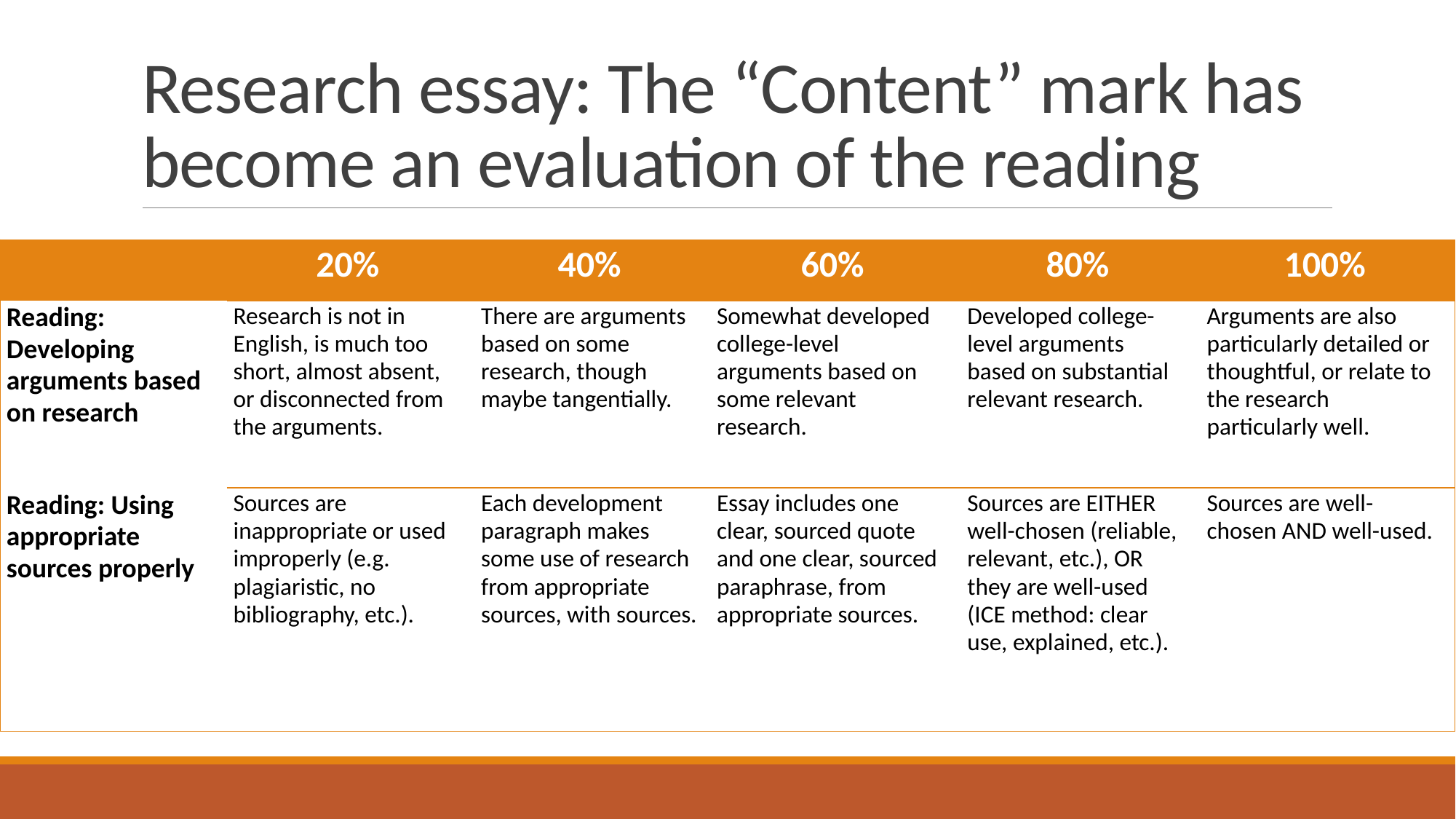

# Research essay: The “Content” mark has become an evaluation of the reading
|  | 20% | 40% | 60% | 80% | 100% |
| --- | --- | --- | --- | --- | --- |
| Reading: Developing arguments based on research | Research is not in English, is much too short, almost absent, or disconnected from the arguments. | There are arguments based on some research, though maybe tangentially. | Somewhat developed college-level arguments based on some relevant research. | Developed college-level arguments based on substantial relevant research. | Arguments are also particularly detailed or thoughtful, or relate to the research particularly well. |
| Reading: Using appropriate sources properly | Sources are inappropriate or used improperly (e.g. plagiaristic, no bibliography, etc.). | Each development paragraph makes some use of research from appropriate sources, with sources. | Essay includes one clear, sourced quote and one clear, sourced paraphrase, from appropriate sources. | Sources are EITHER well-chosen (reliable, relevant, etc.), OR they are well-used (ICE method: clear use, explained, etc.). | Sources are well-chosen AND well-used. |